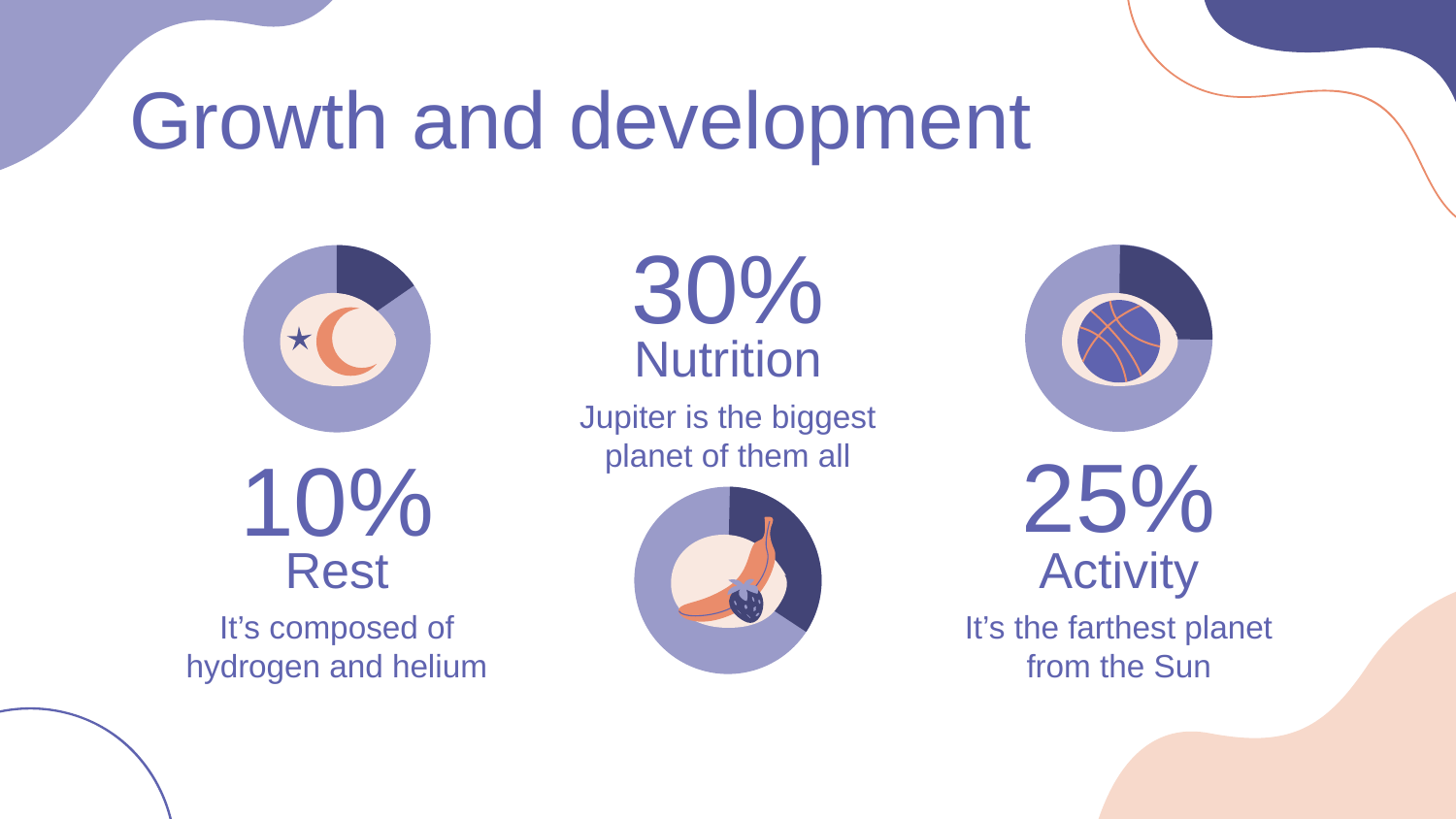

Growth and development
30%

Nutrition
Jupiter is the biggest planet of them all
25%
# 10%

Rest
Activity
It’s composed of hydrogen and helium
It’s the farthest planet from the Sun